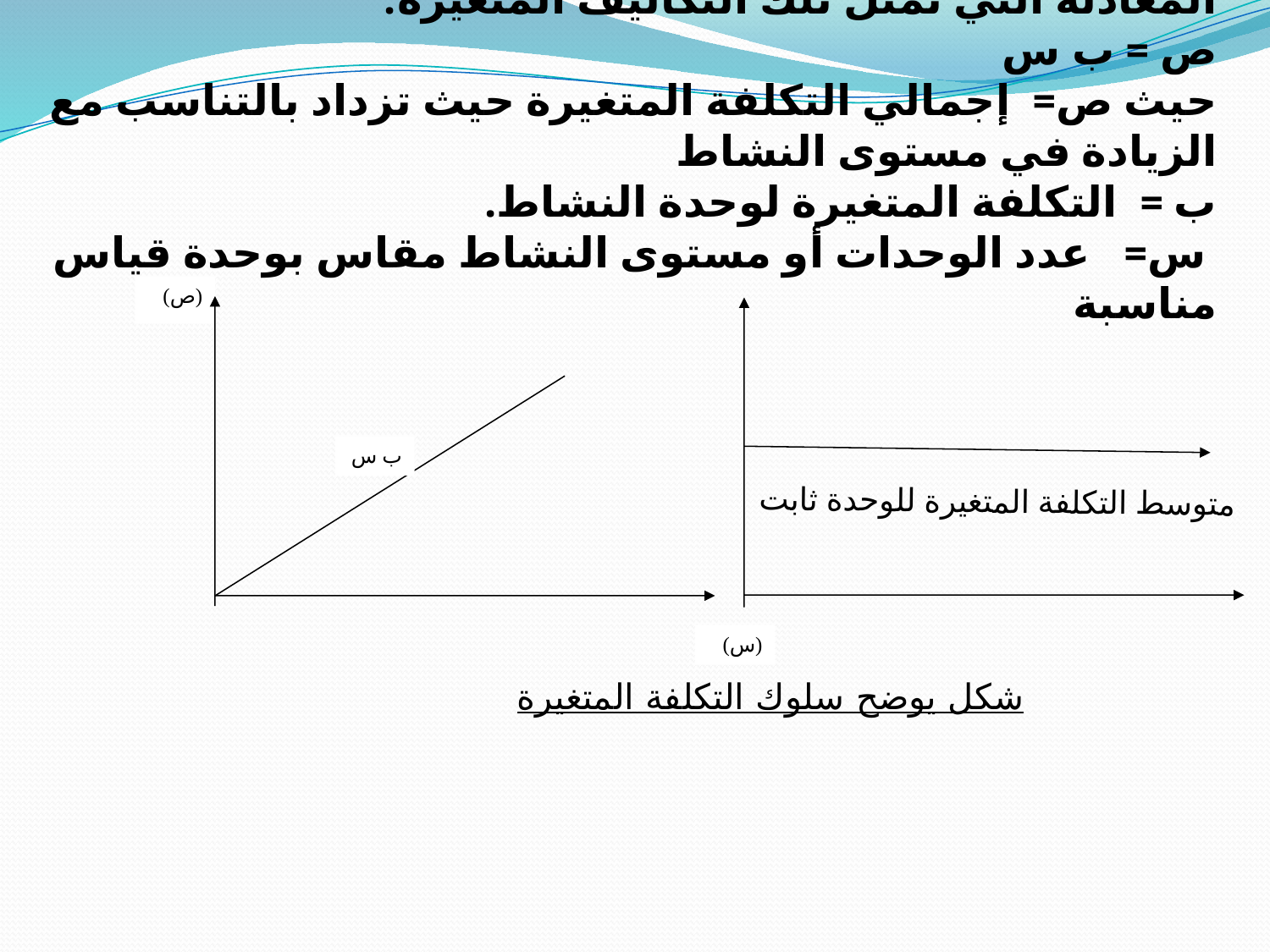

المعادلة التي تمثل تلك التكاليف المتغيرة:
ص = ب س
حيث ص=  إجمالي التكلفة المتغيرة حيث تزداد بالتناسب مع الزيادة في مستوى النشاط
ب =  التكلفة المتغيرة لوحدة النشاط.
 س=   عدد الوحدات أو مستوى النشاط مقاس بوحدة قياس مناسبة
(ص)

ب س

متوسط التكلفة المتغيرة للوحدة ثابت

(س)

شكل يوضح سلوك التكلفة المتغيرة